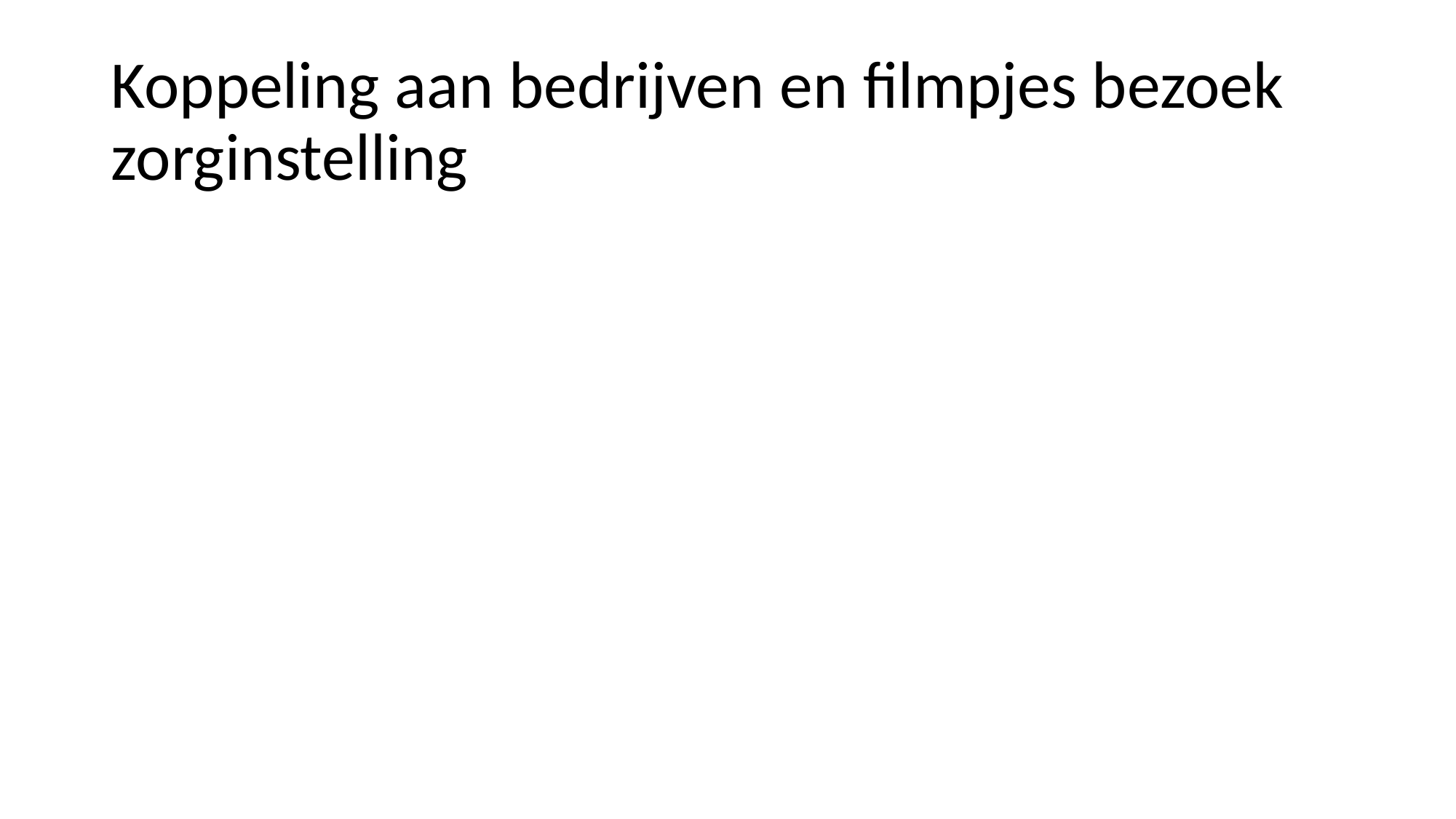

# Koppeling aan bedrijven en filmpjes bezoek zorginstelling